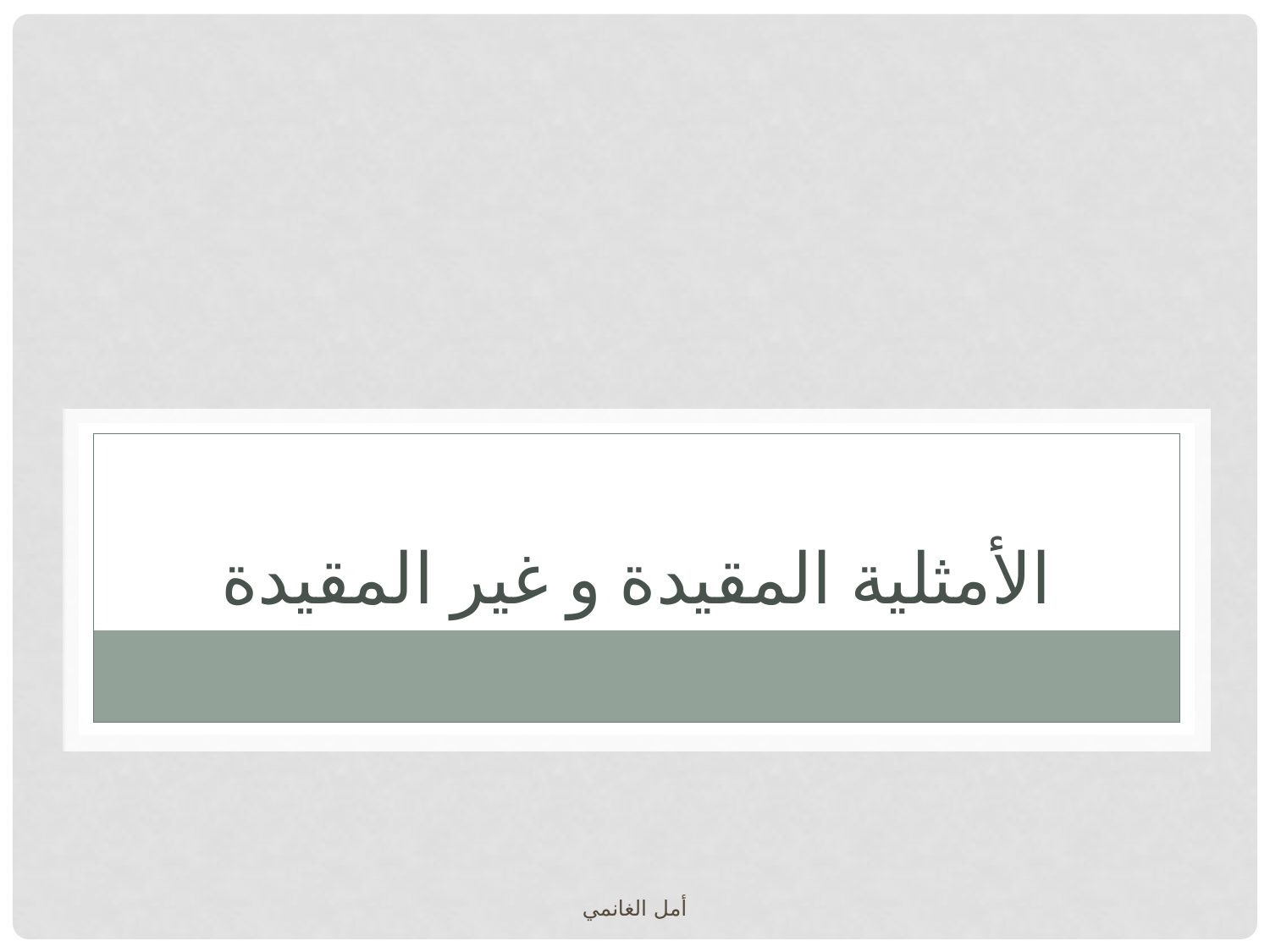

# الأمثلية المقيدة و غير المقيدة

أمل الغانمي